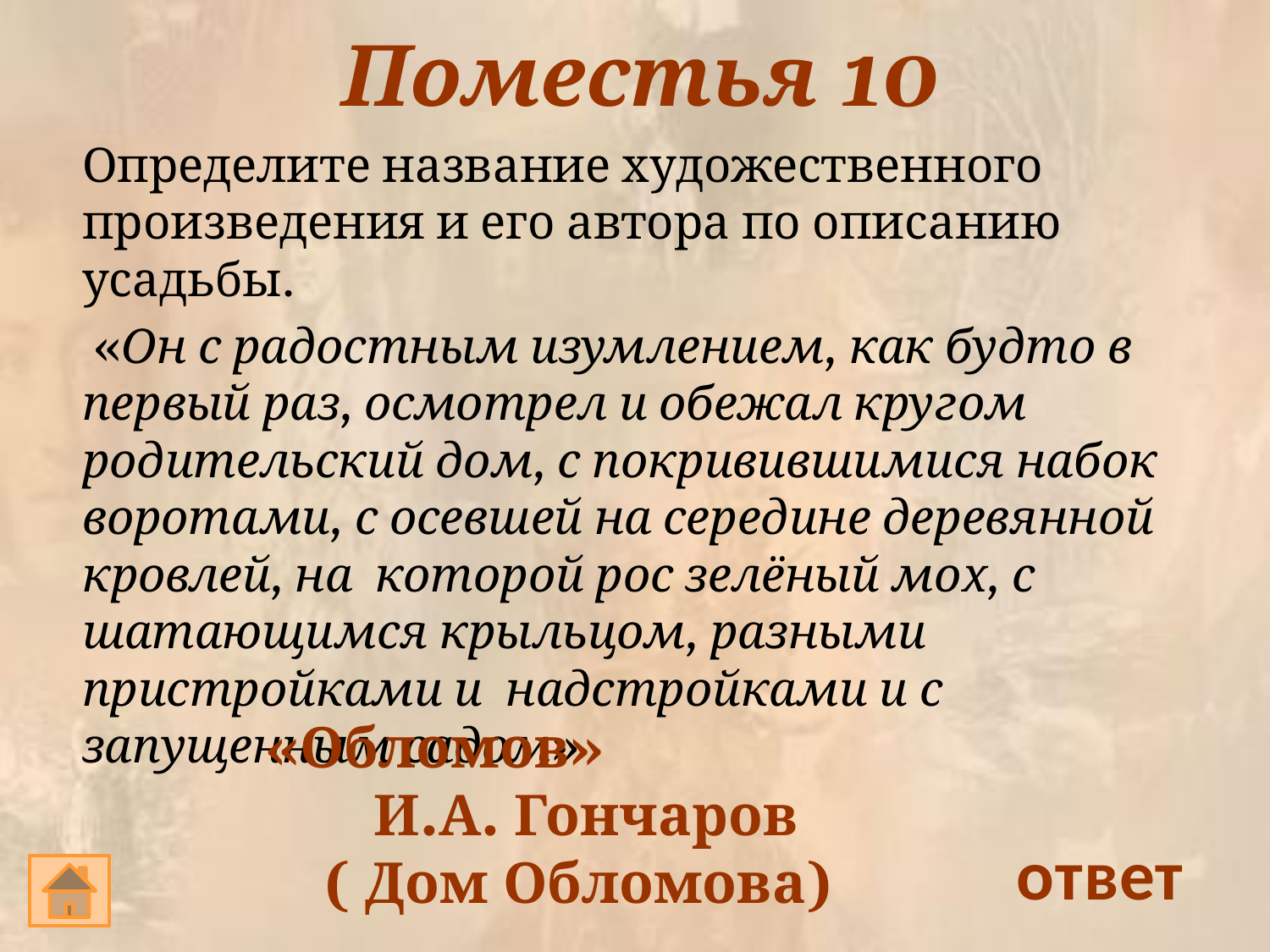

# Поместья 10
Определите название художественного произведения и его автора по описанию усадьбы.
 «Он с радостным изумлением, как будто в первый раз, осмотрел и обежал кругом  родительский дом, с покривившимися набок воротами, с осевшей на середине деревянной кровлей, на  которой рос зелёный мох, с шатающимся крыльцом, разными пристройками и  надстройками и с запущенным садом»
«Обломов»
 И.А. Гончаров
( Дом Обломова)
ответ